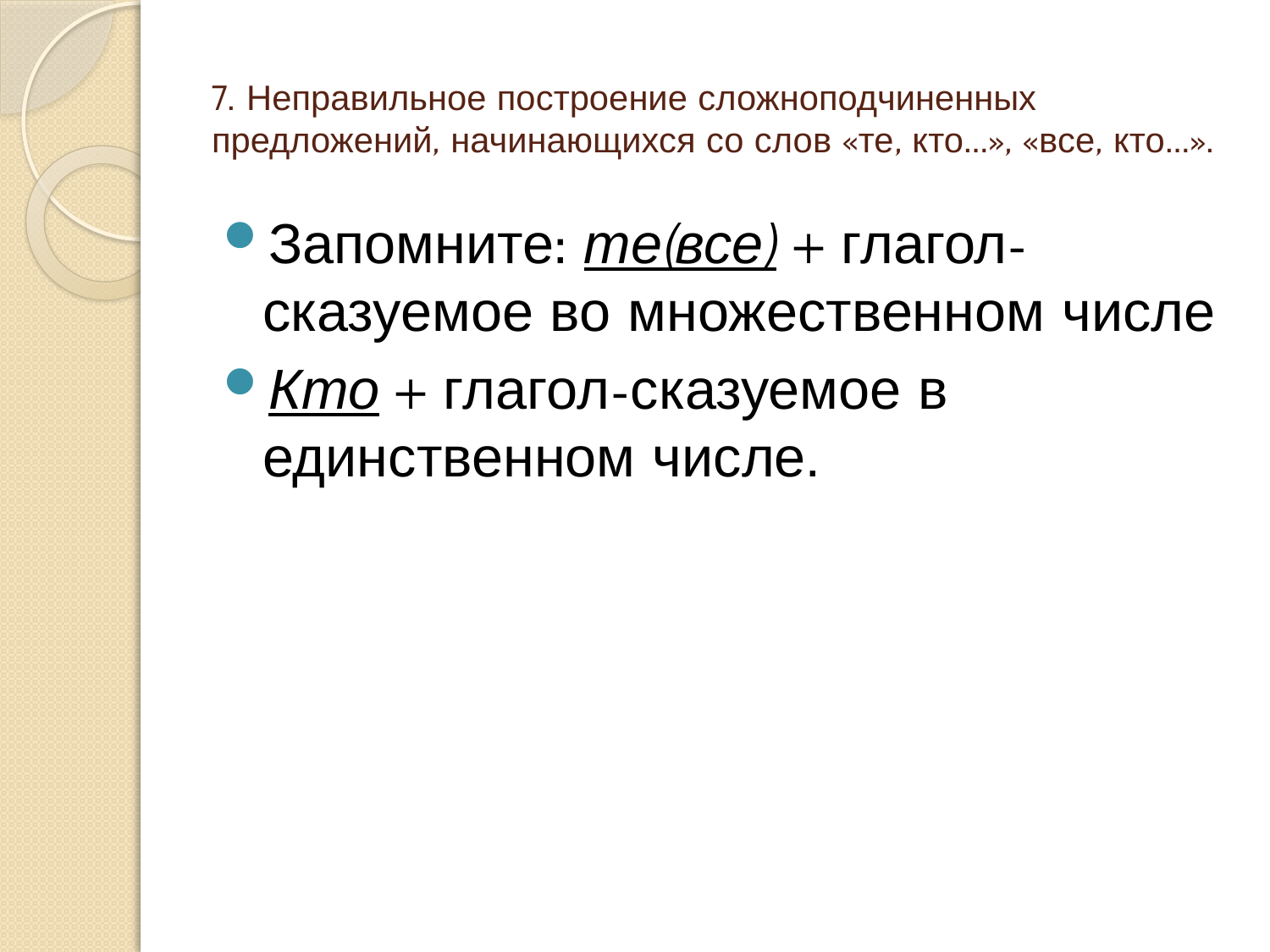

# 7. Неправильное построение сложноподчиненных предложений, начинающихся со слов «те, кто…», «все, кто…».
Запомните: те(все) + глагол-сказуемое во множественном числе
Кто + глагол-сказуемое в единственном числе.